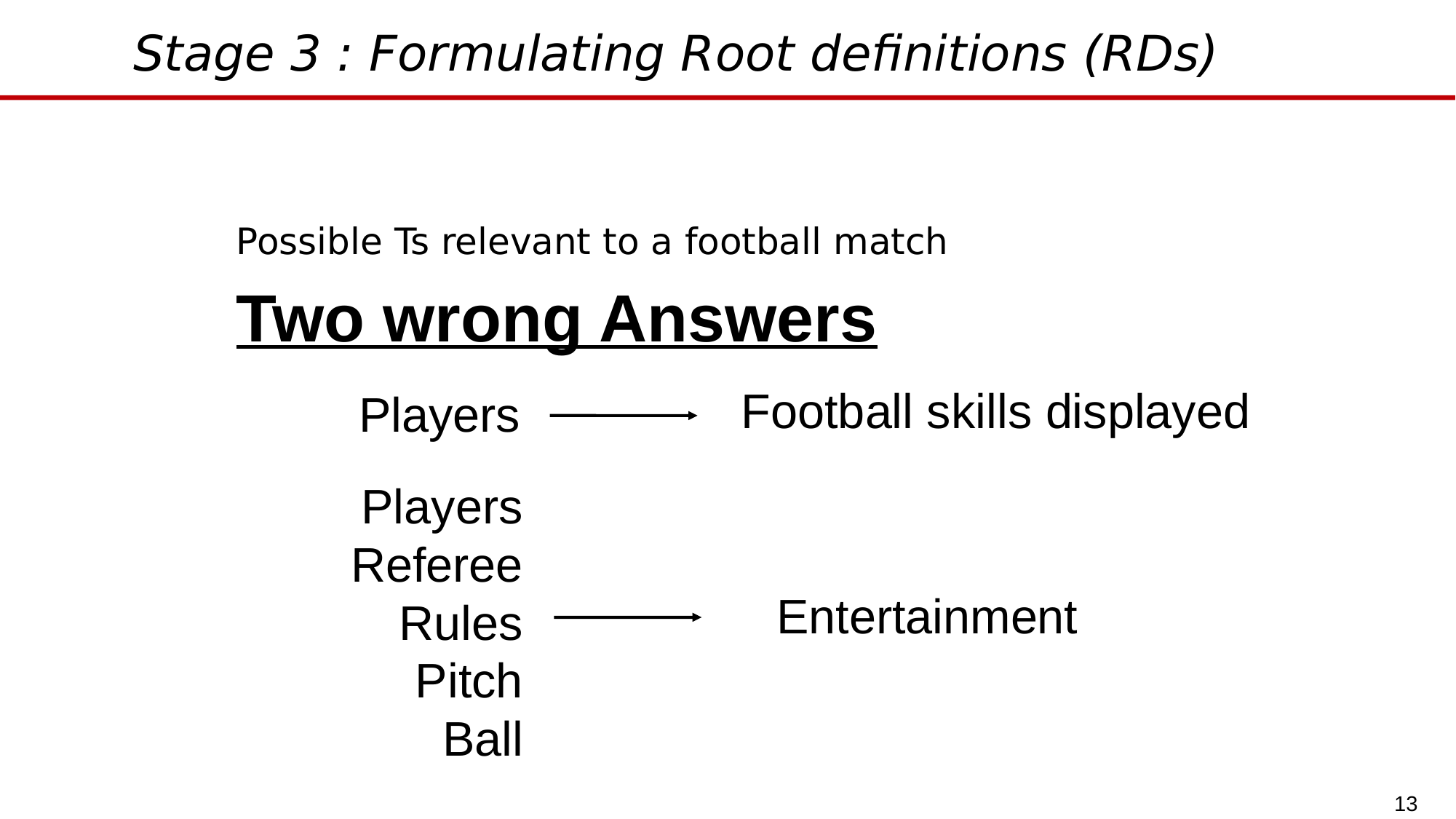

# Stage 3 : Formulating Root definitions (RDs)
Possible Ts relevant to a football match
Two wrong Answers
Football skills displayed
Players

Players
Referee
Rules
Pitch
Ball
Entertainment

13